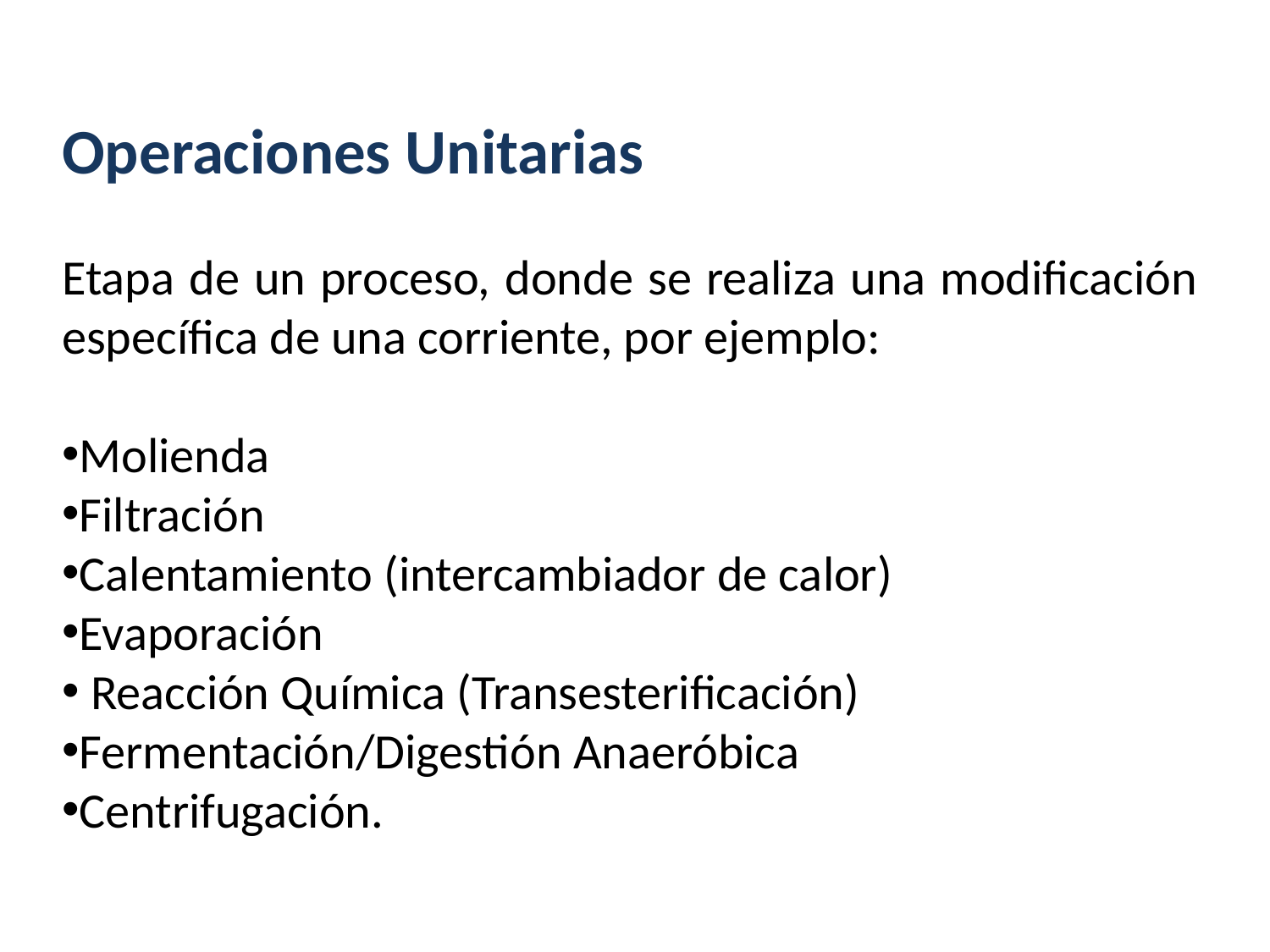

Operaciones Unitarias

Etapa de un proceso, donde se realiza una modificación específica de una corriente, por ejemplo:

Molienda
Filtración
Calentamiento (intercambiador de calor)
Evaporación
 Reacción Química (Transesterificación)
Fermentación/Digestión Anaeróbica
Centrifugación.